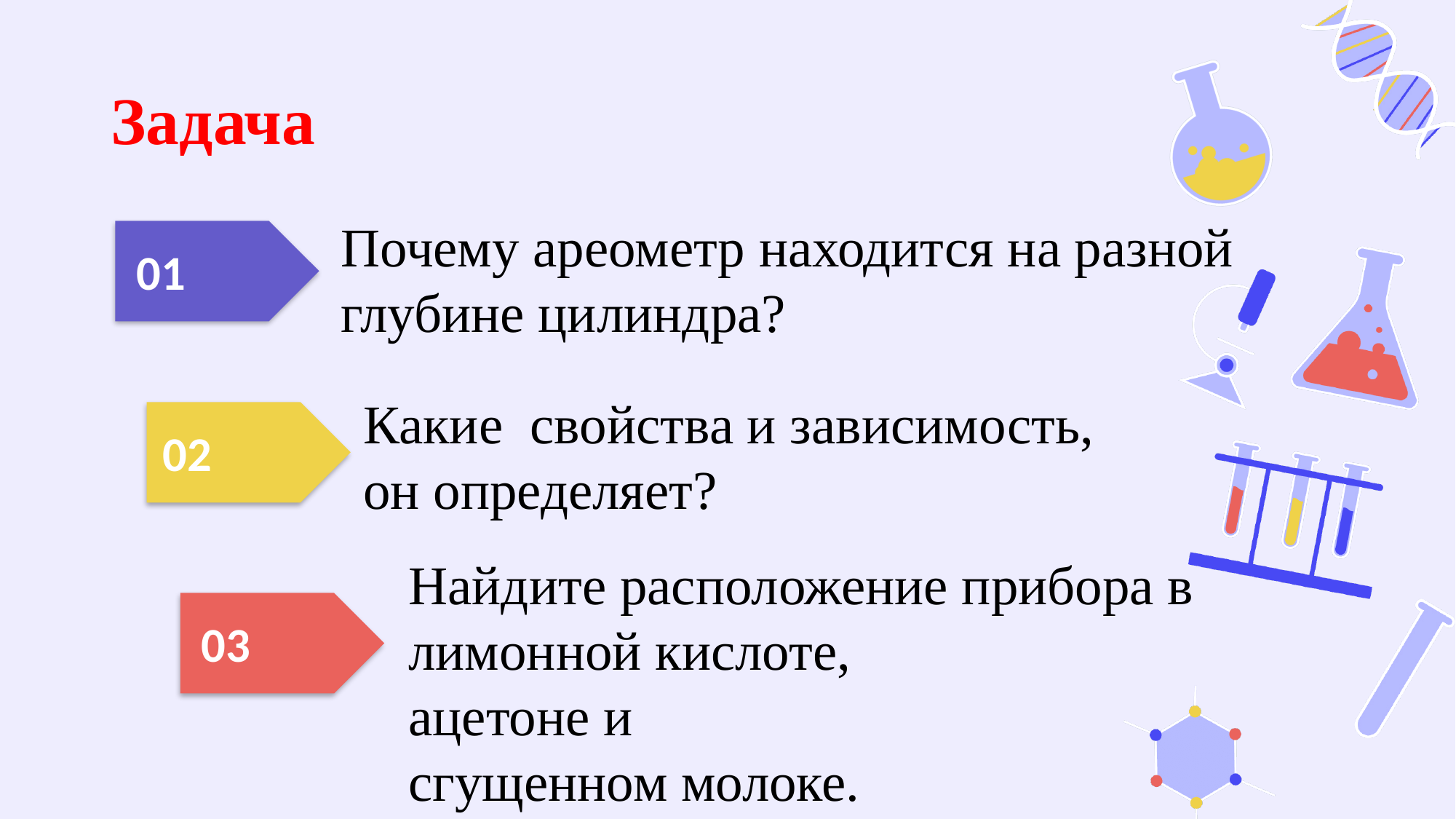

# Задача
Почему ареометр находится на разной
глубине цилиндра?

01
Какие  свойства и зависимость,
он определяет?

02
Найдите расположение прибора в
лимонной кислоте,
ацетоне и
сгущенном молоке.

03